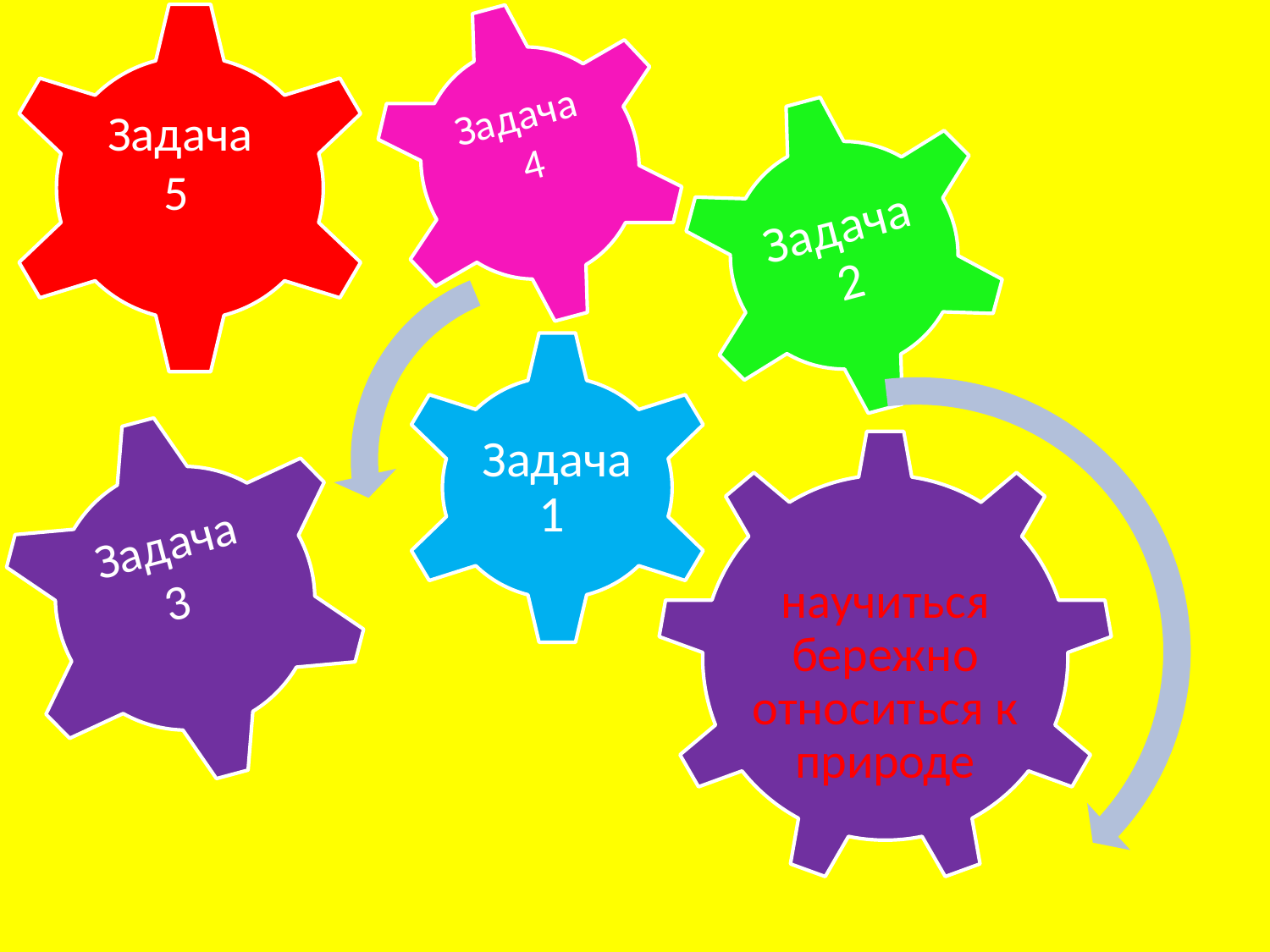

Задача
     5
Задача
      4

#

научиться бережно относиться к природе
Задача 1
Задача 2

Задача
     3